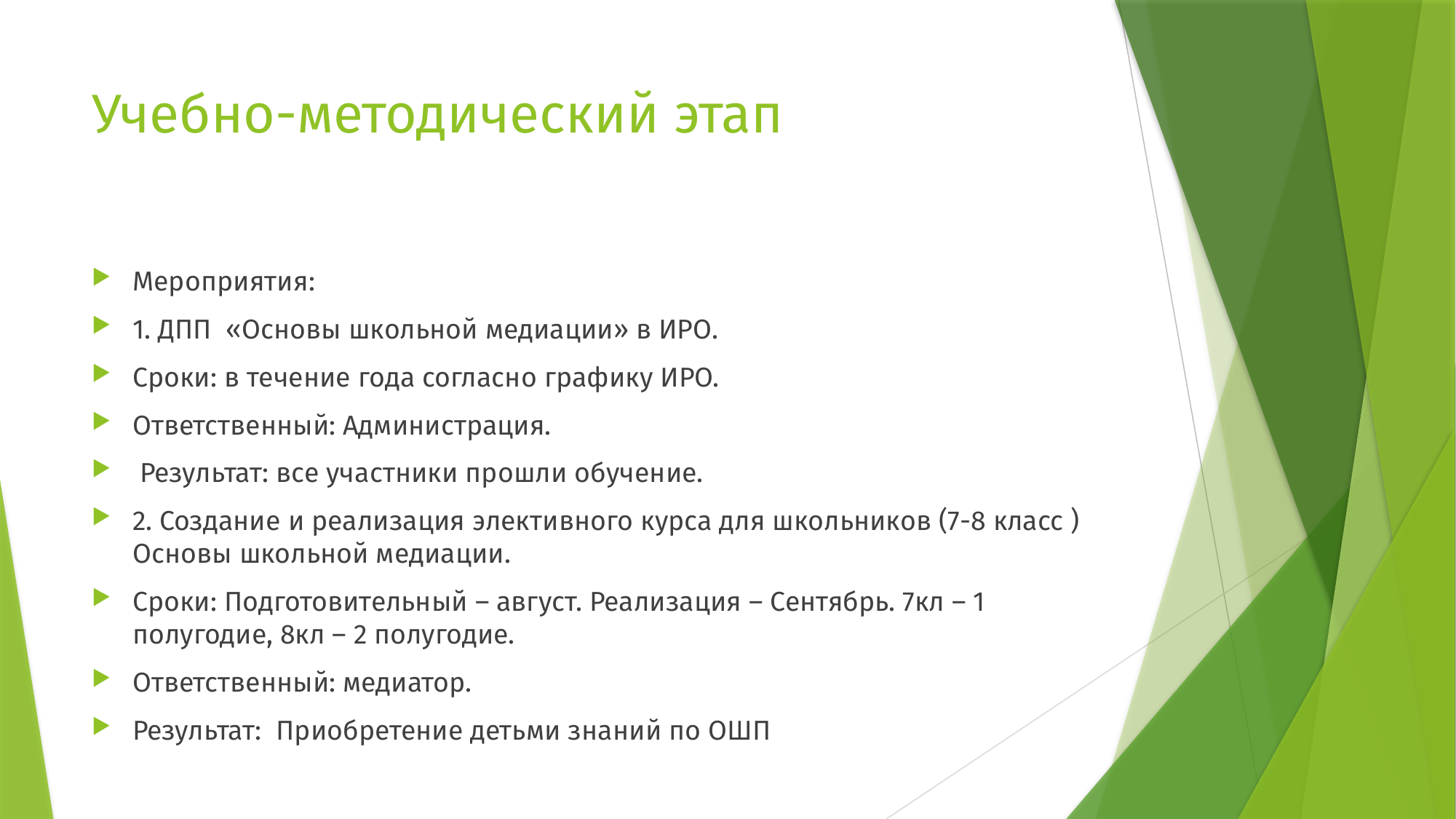

# Учебно-методический этап
Мероприятия:
1. ДПП  «Основы школьной медиации» в ИРО.
Сроки: в течение года согласно графику ИРО.
Ответственный: Администрация.
 Результат: все участники прошли обучение.
2. Создание и реализация элективного курса для школьников (7-8 класс ) Основы школьной медиации.
Сроки: Подготовительный – август. Реализация – Сентябрь. 7кл – 1 полугодие, 8кл – 2 полугодие.
Ответственный: медиатор.
Результат:  Приобретение детьми знаний по ОШП